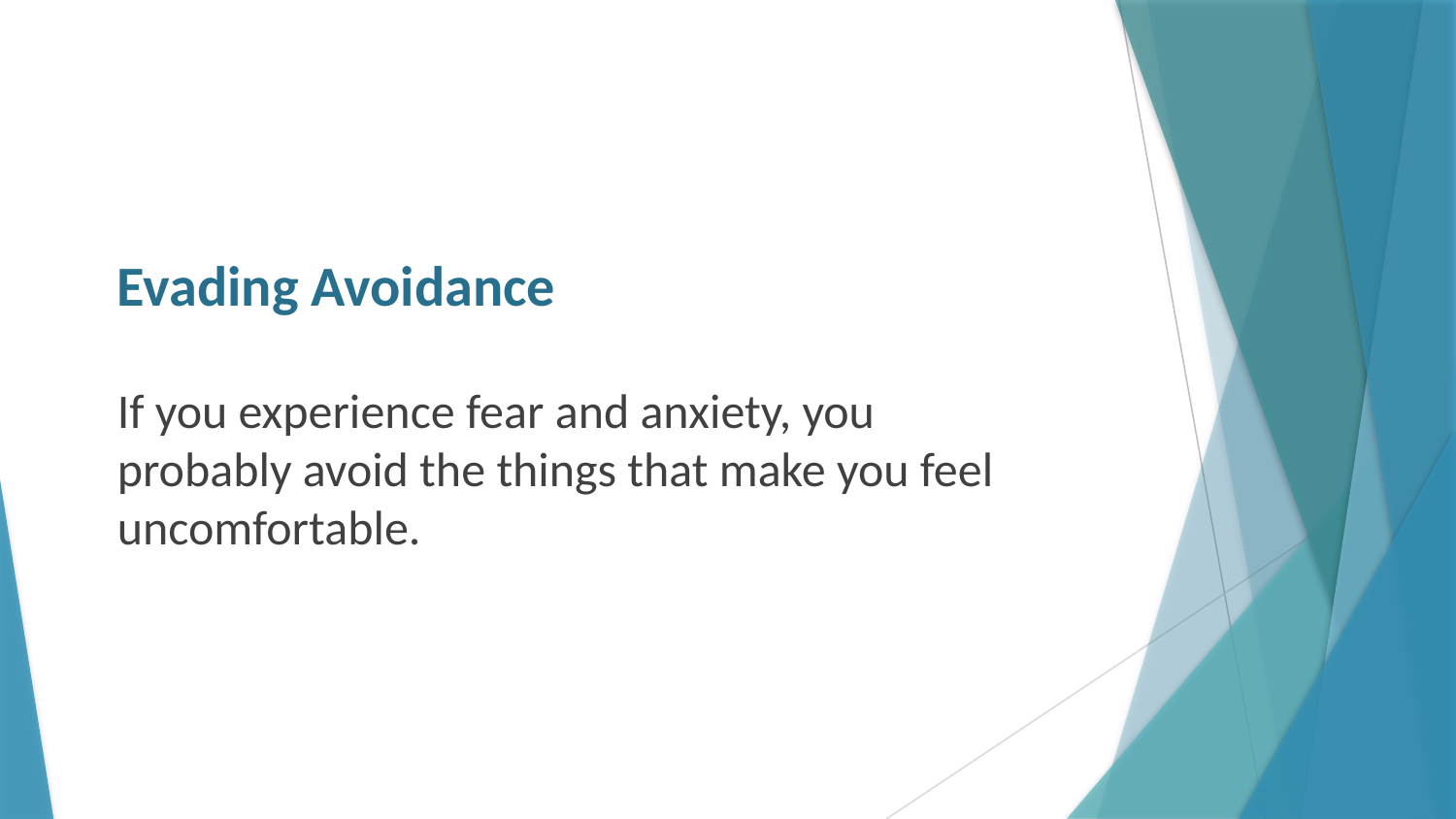

# Evading Avoidance
If you experience fear and anxiety, you probably avoid the things that make you feel uncomfortable.